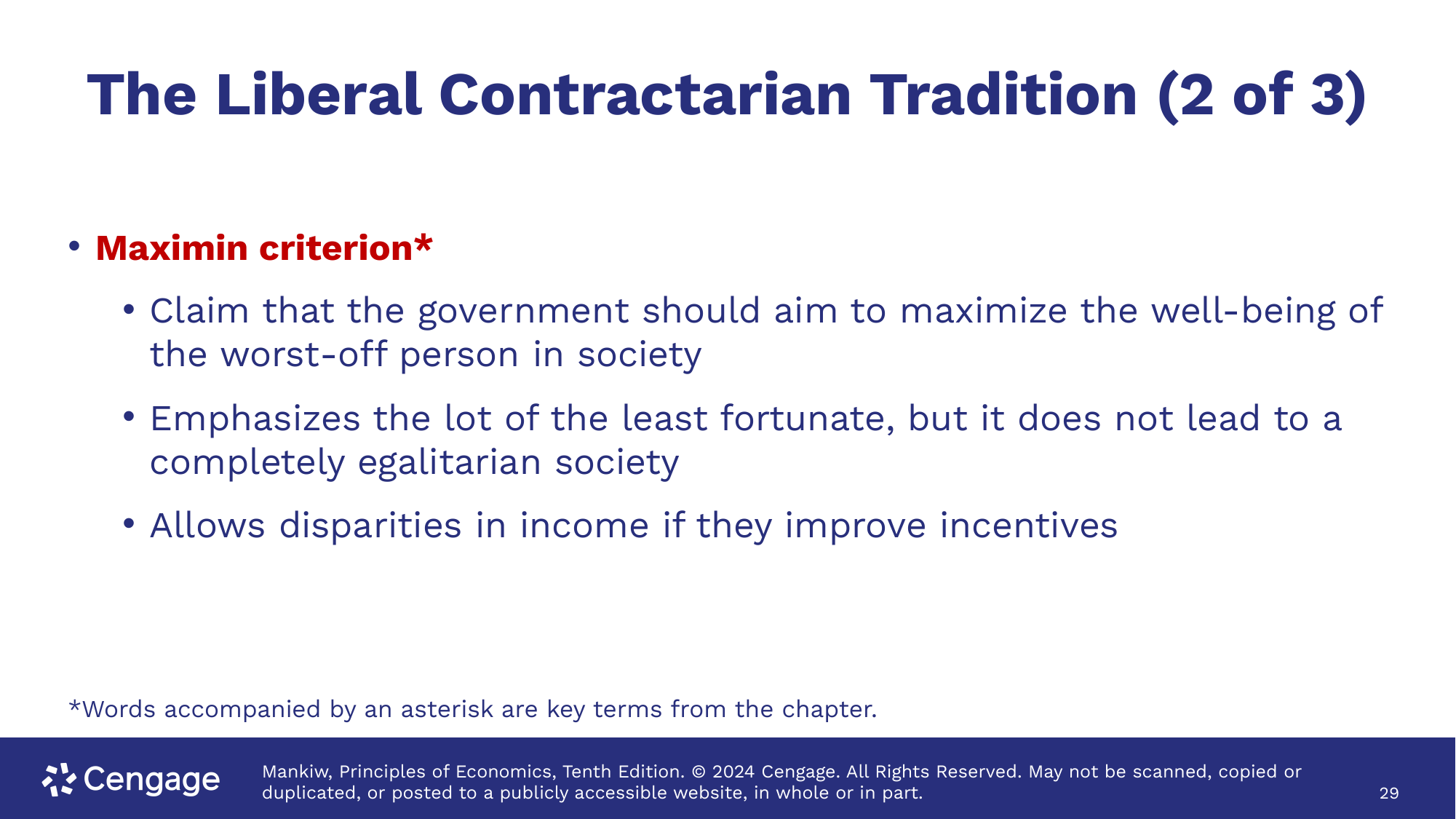

# The Liberal Contractarian Tradition (2 of 3)
Maximin criterion*
Claim that the government should aim to maximize the well-being of the worst-off person in society
Emphasizes the lot of the least fortunate, but it does not lead to a completely egalitarian society
Allows disparities in income if they improve incentives
*Words accompanied by an asterisk are key terms from the chapter.